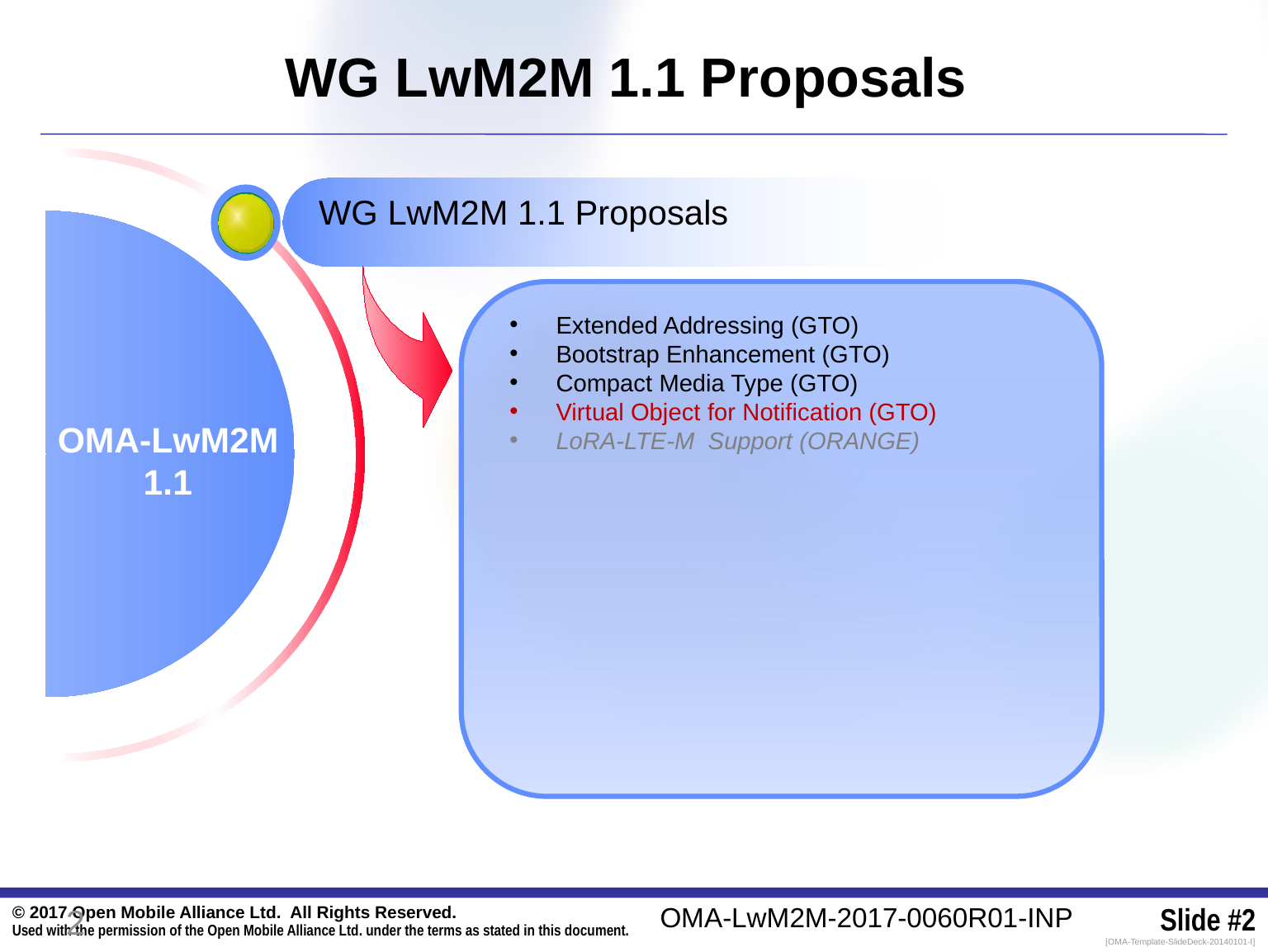

# WG LwM2M 1.1 Proposals

WG LwM2M 1.1 Proposals

Extended Addressing (GTO)
Bootstrap Enhancement (GTO)
Compact Media Type (GTO)
Virtual Object for Notification (GTO)
LoRA-LTE-M  Support (ORANGE)
OMA-LwM2M
1.1

2